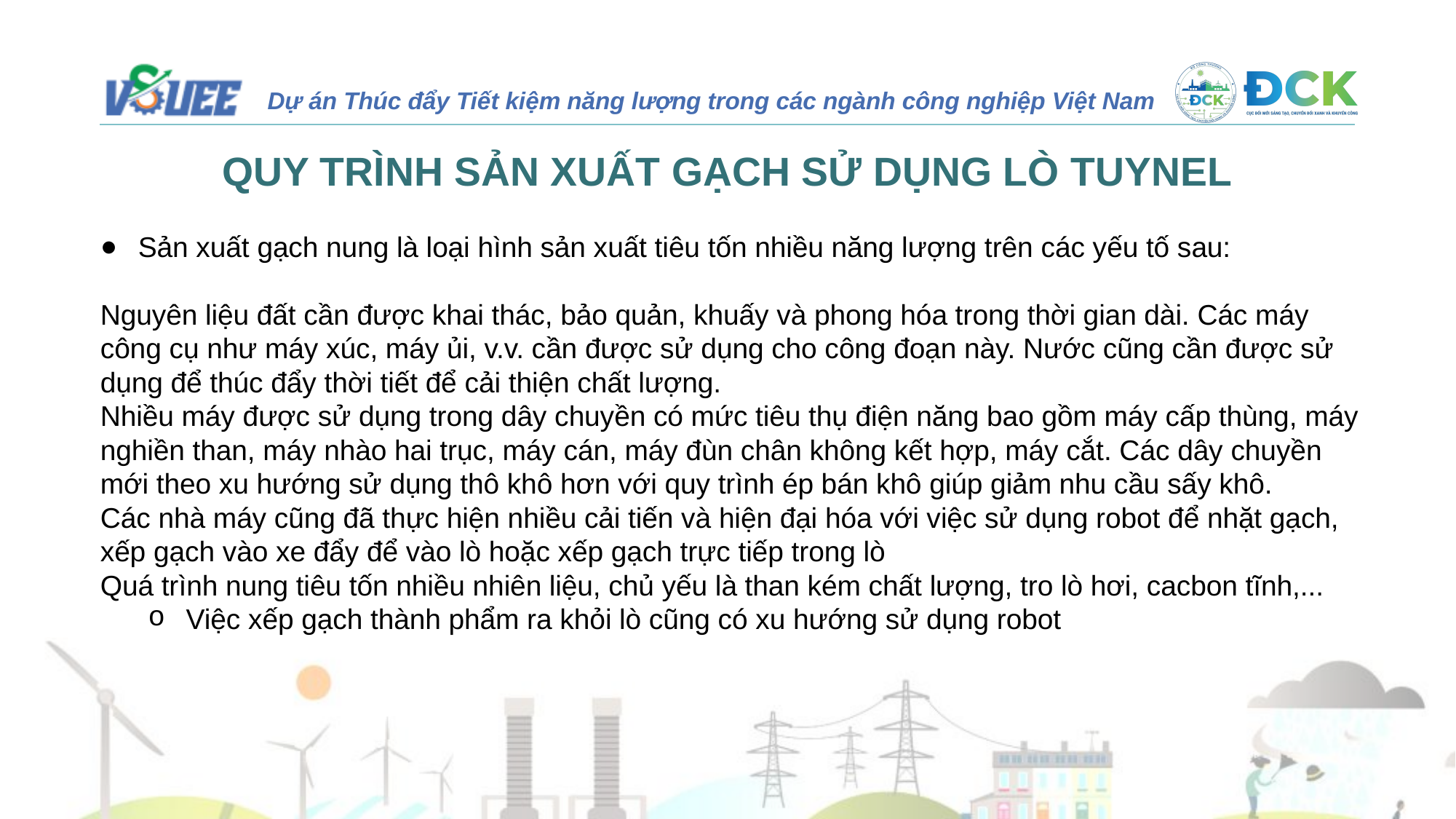

QUY TRÌNH SẢN XUẤT GẠCH SỬ DỤNG LÒ TUYNEL
Sản xuất gạch nung là loại hình sản xuất tiêu tốn nhiều năng lượng trên các yếu tố sau:

Nguyên liệu đất cần được khai thác, bảo quản, khuấy và phong hóa trong thời gian dài. Các máy công cụ như máy xúc, máy ủi, v.v. cần được sử dụng cho công đoạn này. Nước cũng cần được sử dụng để thúc đẩy thời tiết để cải thiện chất lượng.
Nhiều máy được sử dụng trong dây chuyền có mức tiêu thụ điện năng bao gồm máy cấp thùng, máy nghiền than, máy nhào hai trục, máy cán, máy đùn chân không kết hợp, máy cắt. Các dây chuyền mới theo xu hướng sử dụng thô khô hơn với quy trình ép bán khô giúp giảm nhu cầu sấy khô.
Các nhà máy cũng đã thực hiện nhiều cải tiến và hiện đại hóa với việc sử dụng robot để nhặt gạch, xếp gạch vào xe đẩy để vào lò hoặc xếp gạch trực tiếp trong lò
Quá trình nung tiêu tốn nhiều nhiên liệu, chủ yếu là than kém chất lượng, tro lò hơi, cacbon tĩnh,...
Việc xếp gạch thành phẩm ra khỏi lò cũng có xu hướng sử dụng robot